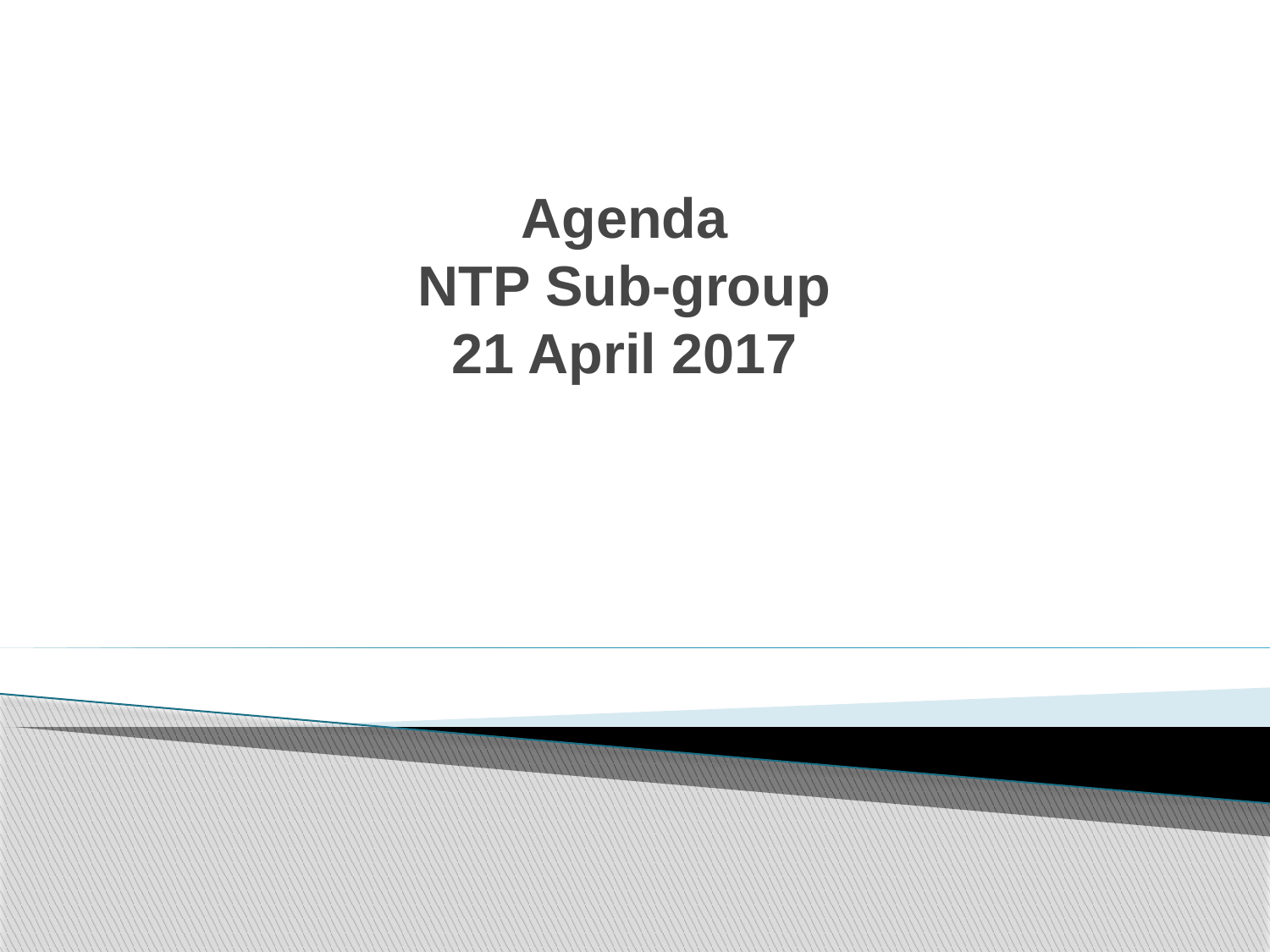

# Agenda NTP Sub-group 21 April 2017